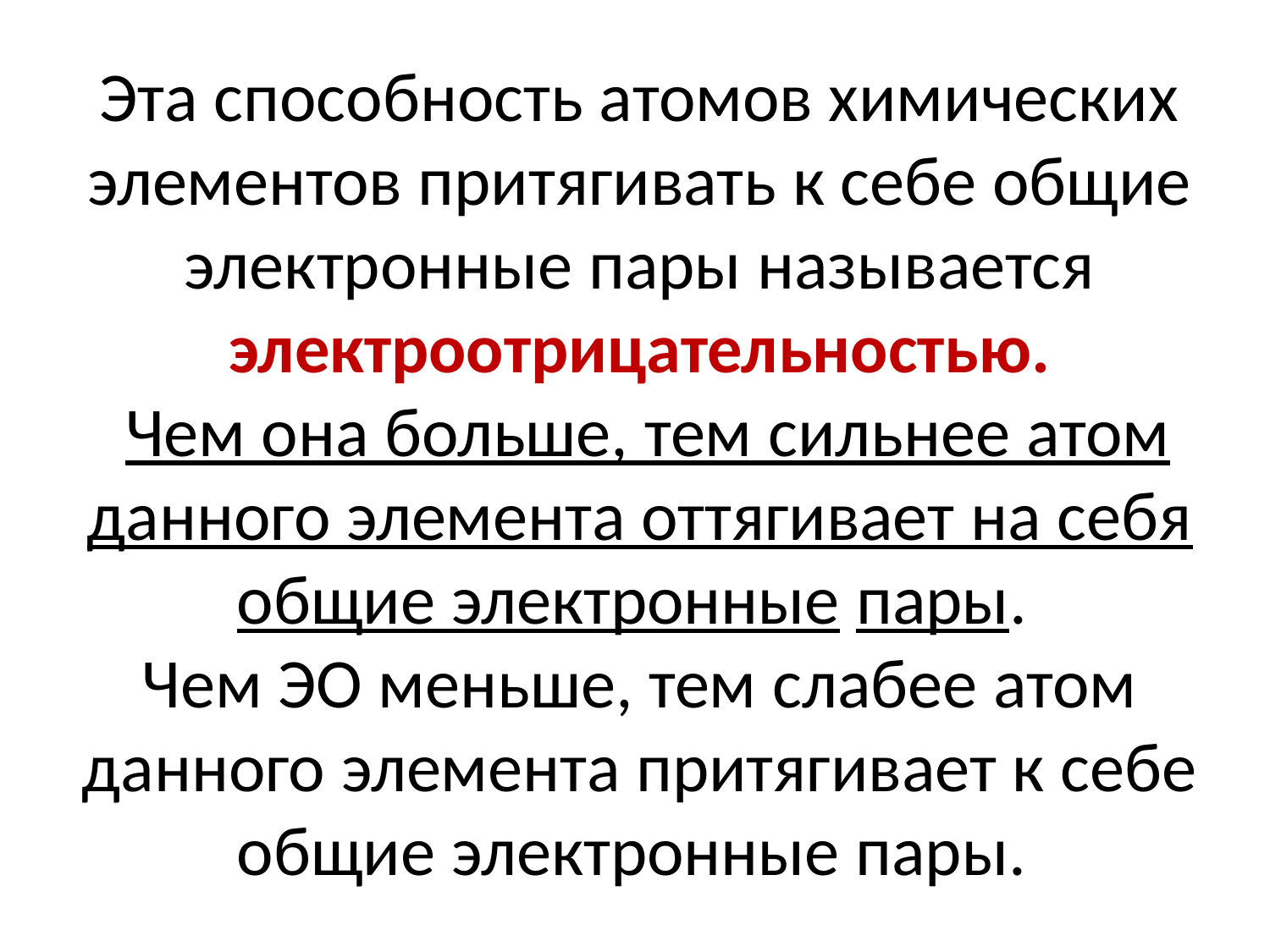

# Эта способность атомов химических элементов притягивать к себе общие электронные пары называется электроотрицательностью. Чем она больше, тем сильнее атом данного элемента оттягивает на себя общие электронные пары. Чем ЭО меньше, тем слабее атом данного элемента притягивает к себе общие электронные пары.